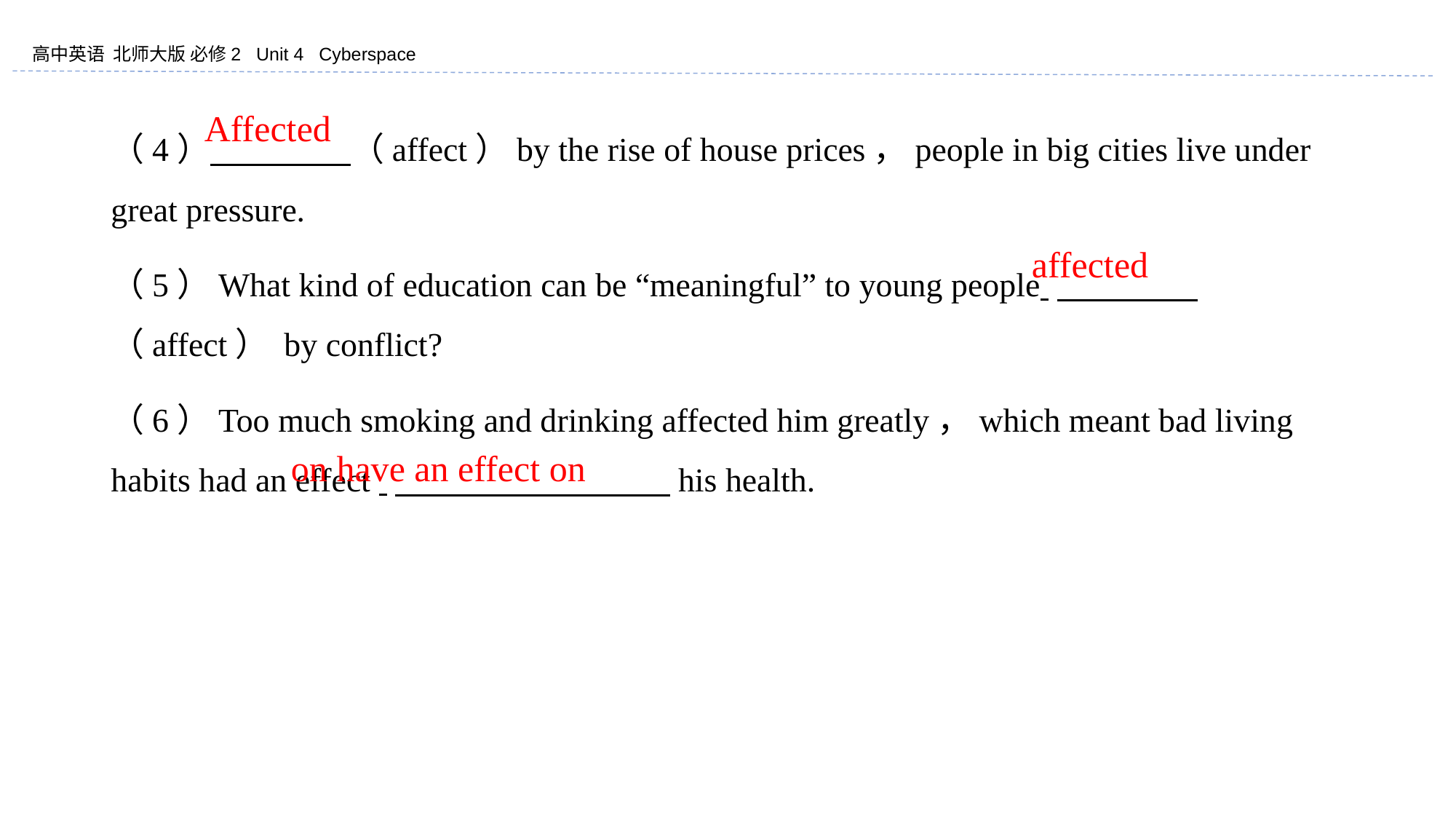

Affected

（4） 　　　　（affect）by the rise of house prices，people in big cities live under great pressure.
（5）What kind of education can be “meaningful” to young people 　 　　　（affect） by conflict?
（6）Too much smoking and drinking affected him greatly，which meant bad living habits had an effect  　　　　                   his health.

affected

on have an effect on